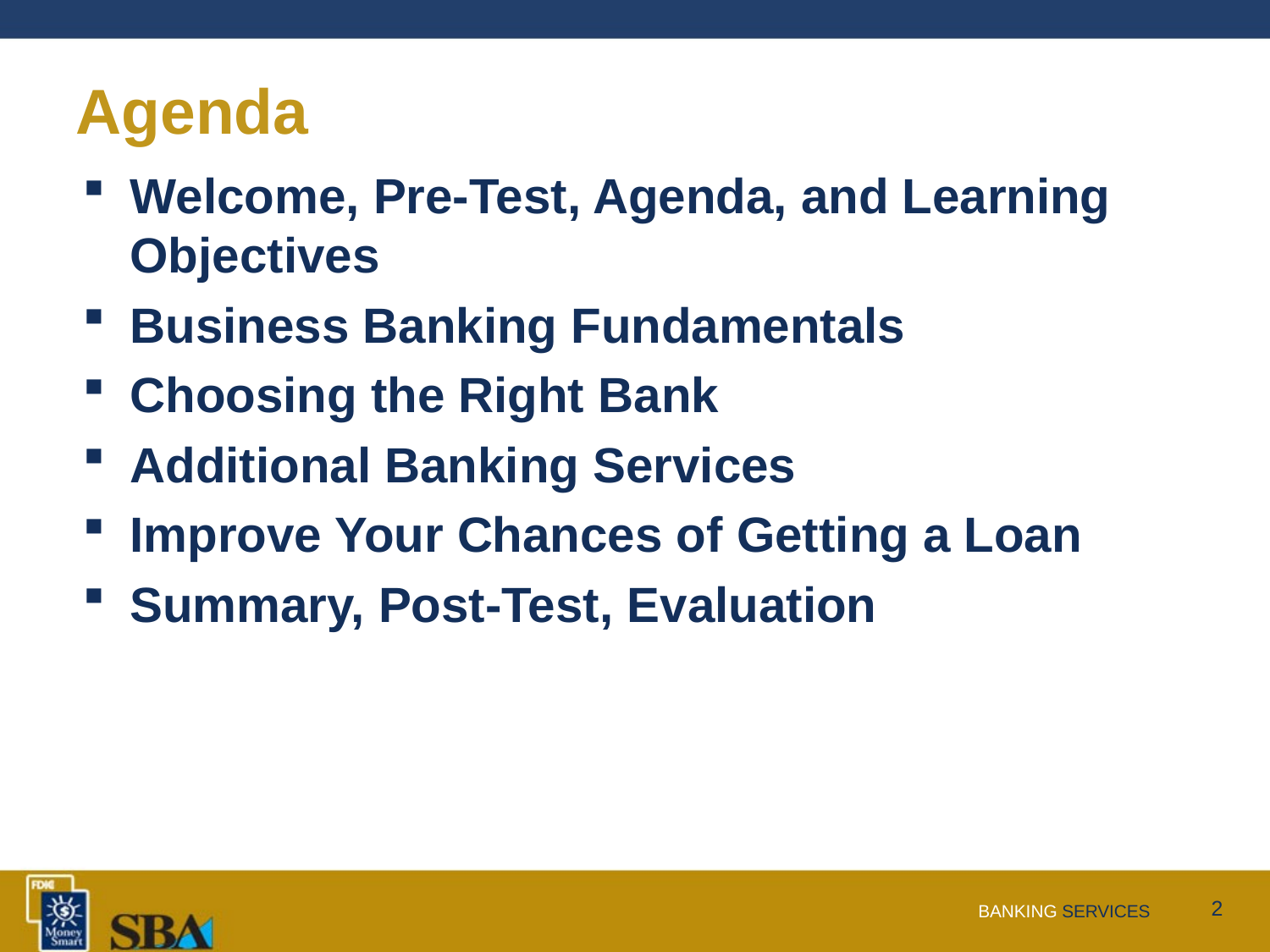

# Agenda
Welcome, Pre-Test, Agenda, and Learning Objectives
Business Banking Fundamentals
Choosing the Right Bank
Additional Banking Services
Improve Your Chances of Getting a Loan
Summary, Post-Test, Evaluation